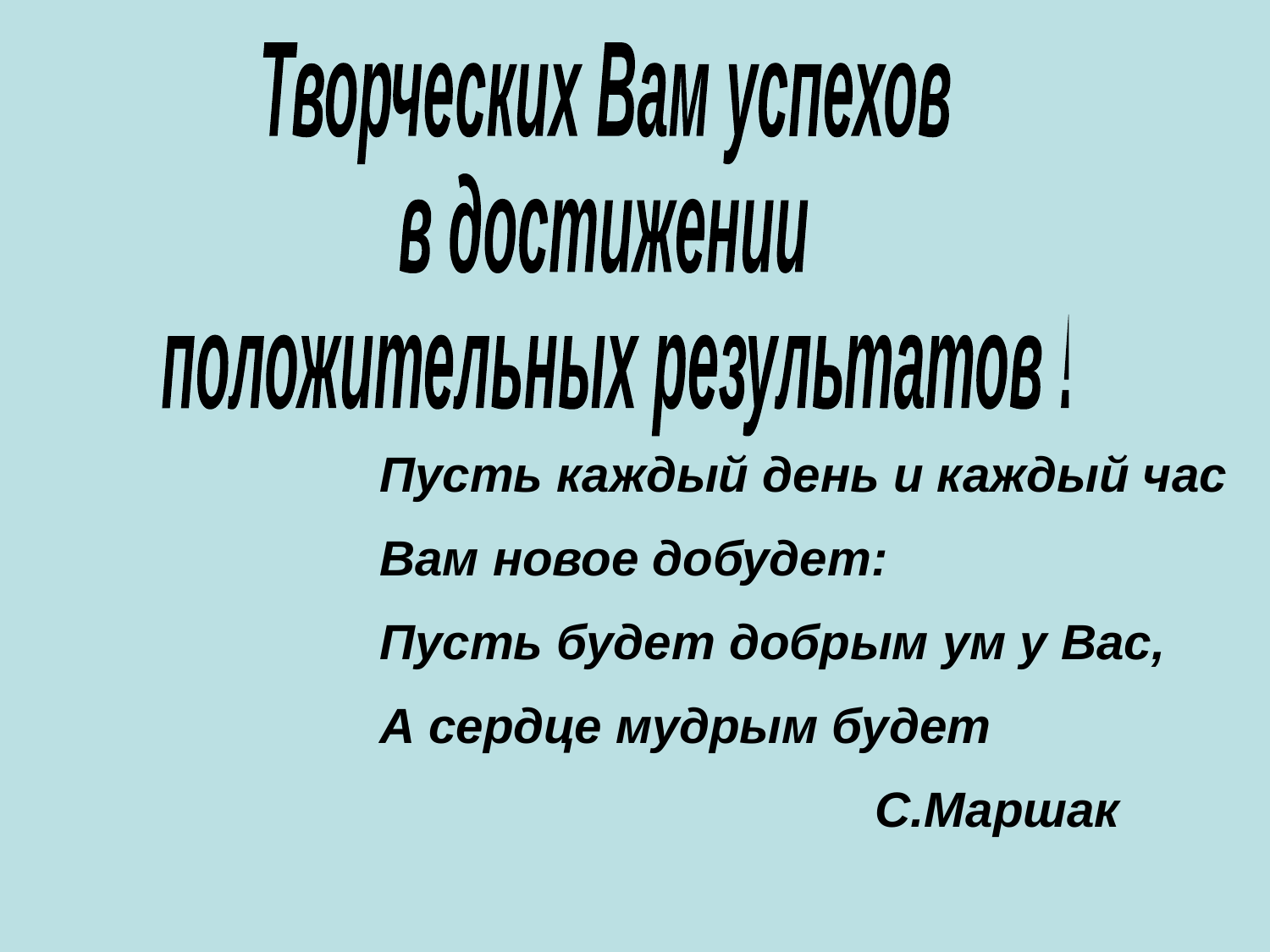

Творческих Вам успехов
в достижении
 положительных результатов !
Пусть каждый день и каждый час
Вам новое добудет:
Пусть будет добрым ум у Вас,
А сердце мудрым будет
                                    С.Маршак